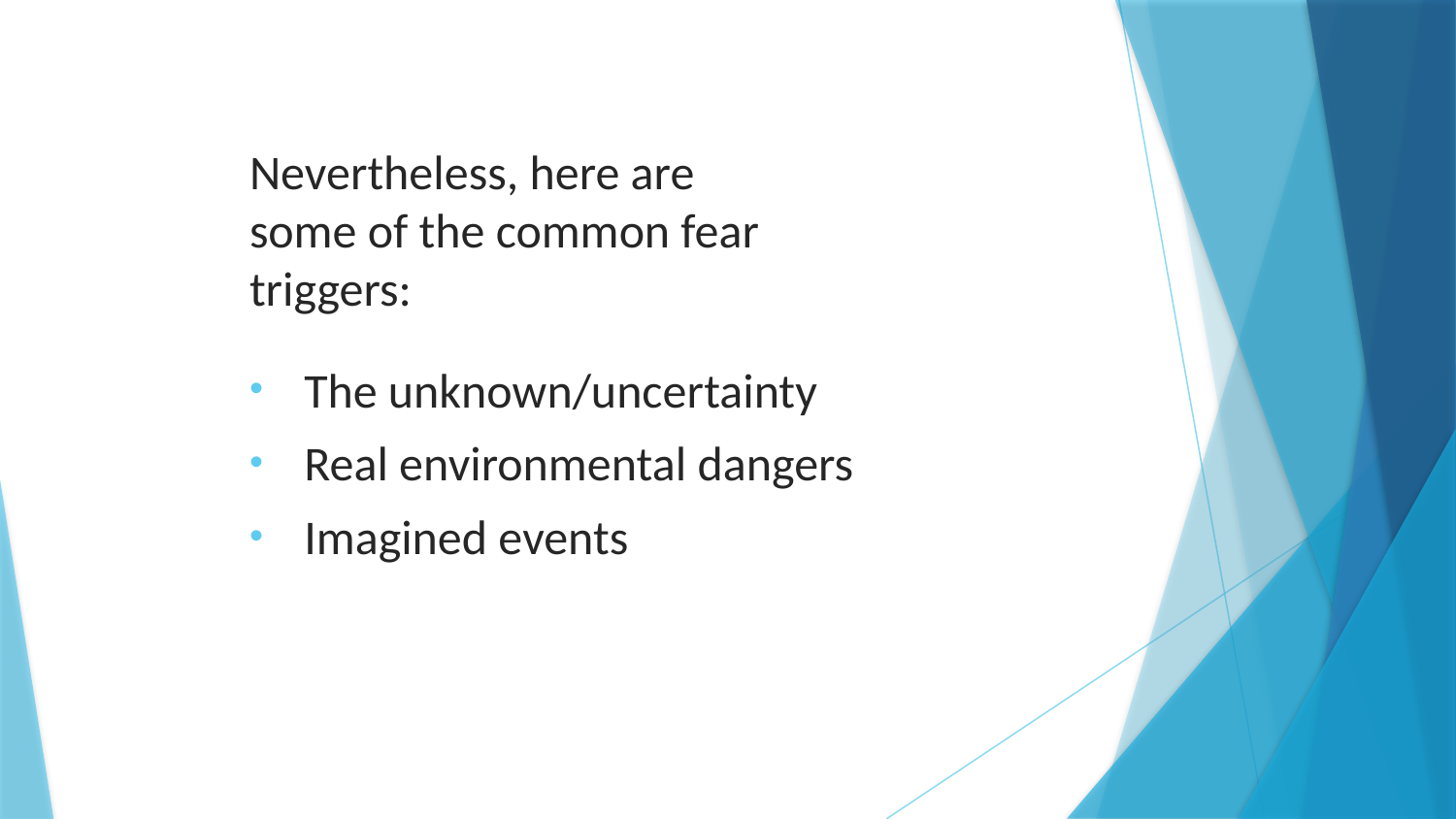

Nevertheless, here are some of the common fear triggers:
The unknown/uncertainty
Real environmental dangers
Imagined events